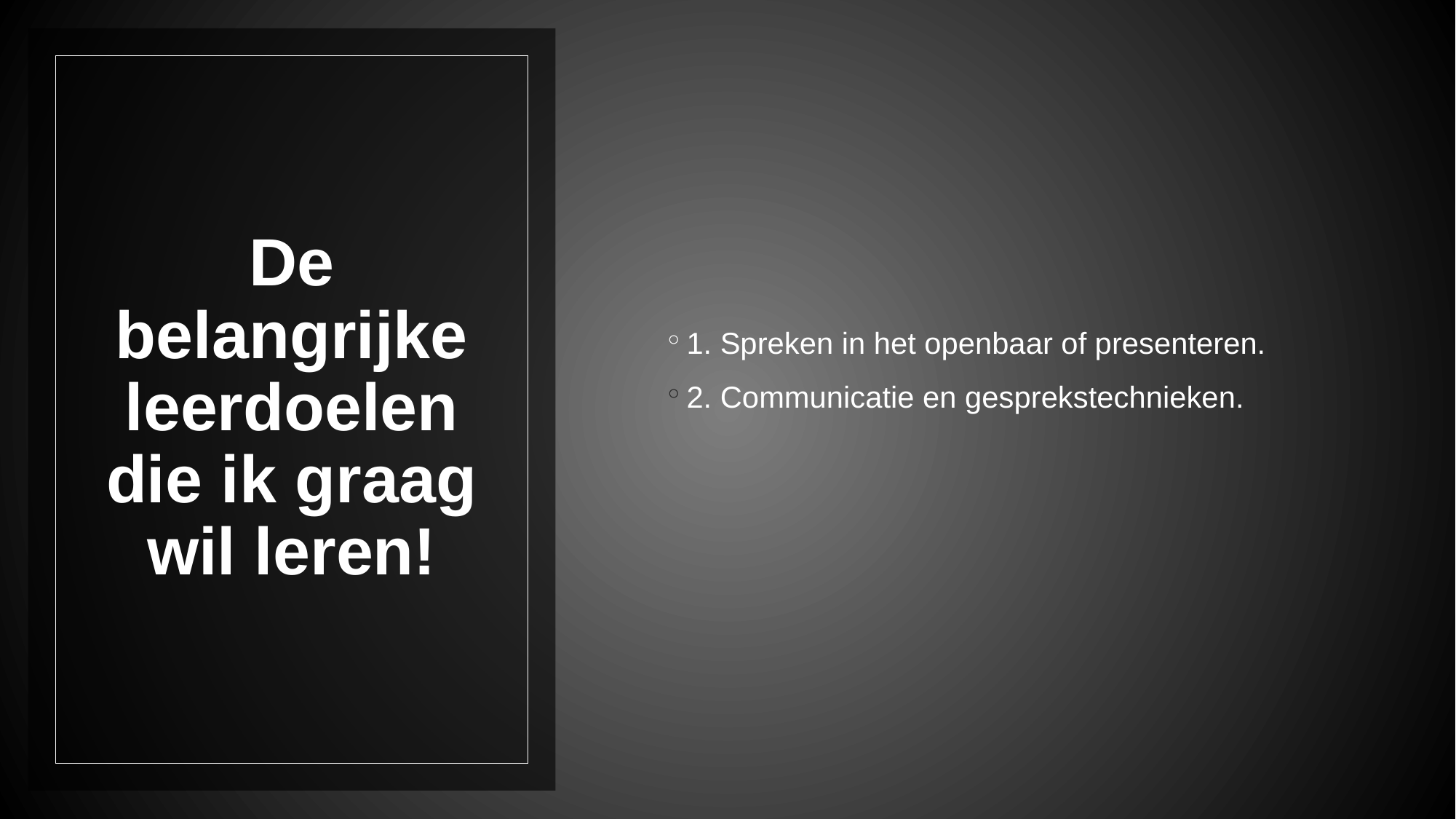

1. Spreken in het openbaar of presenteren.
2. Communicatie en gesprekstechnieken.

# De belangrijke leerdoelen die ik graag wil leren!